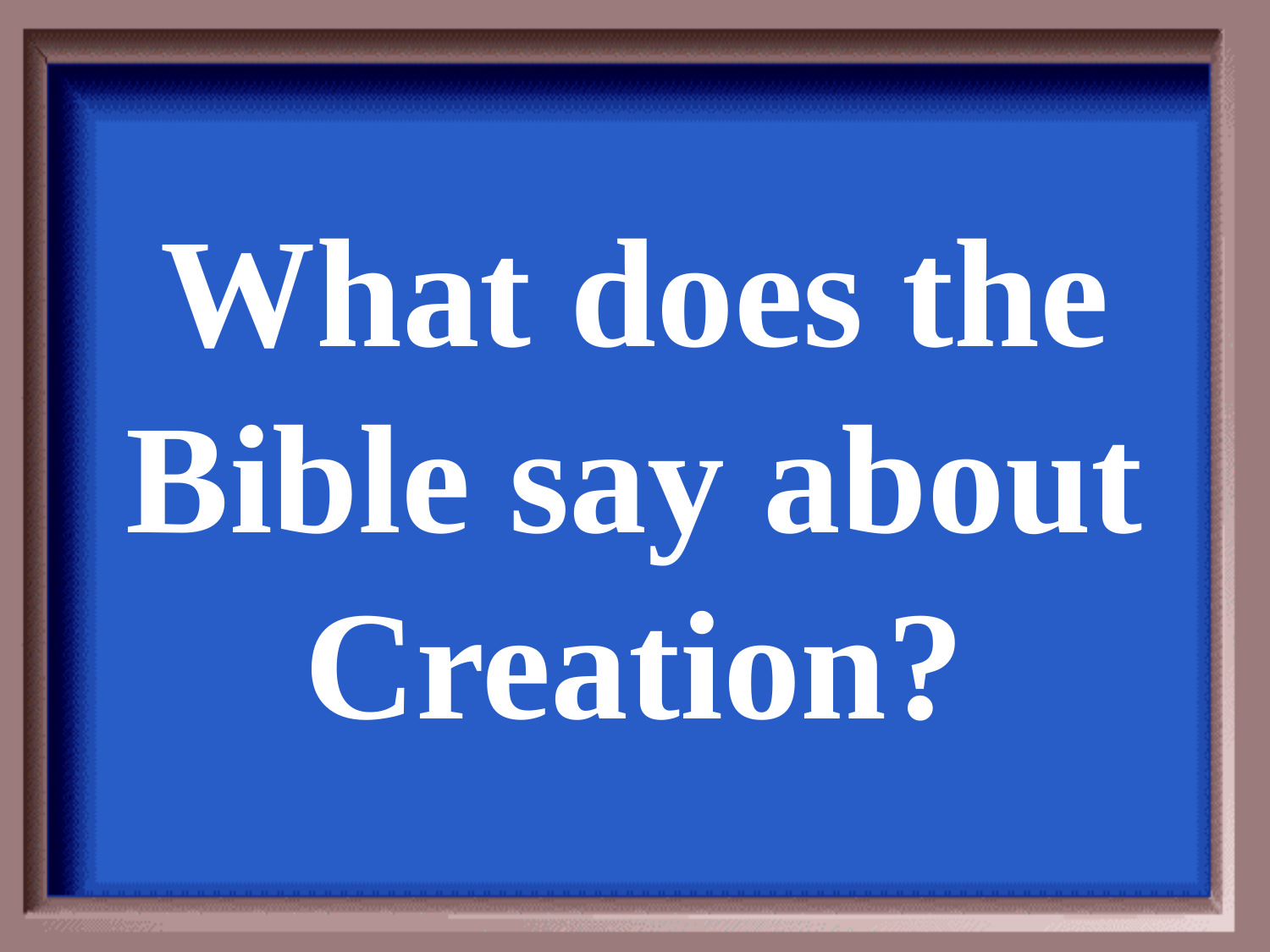

What does the Bible say about Creation?